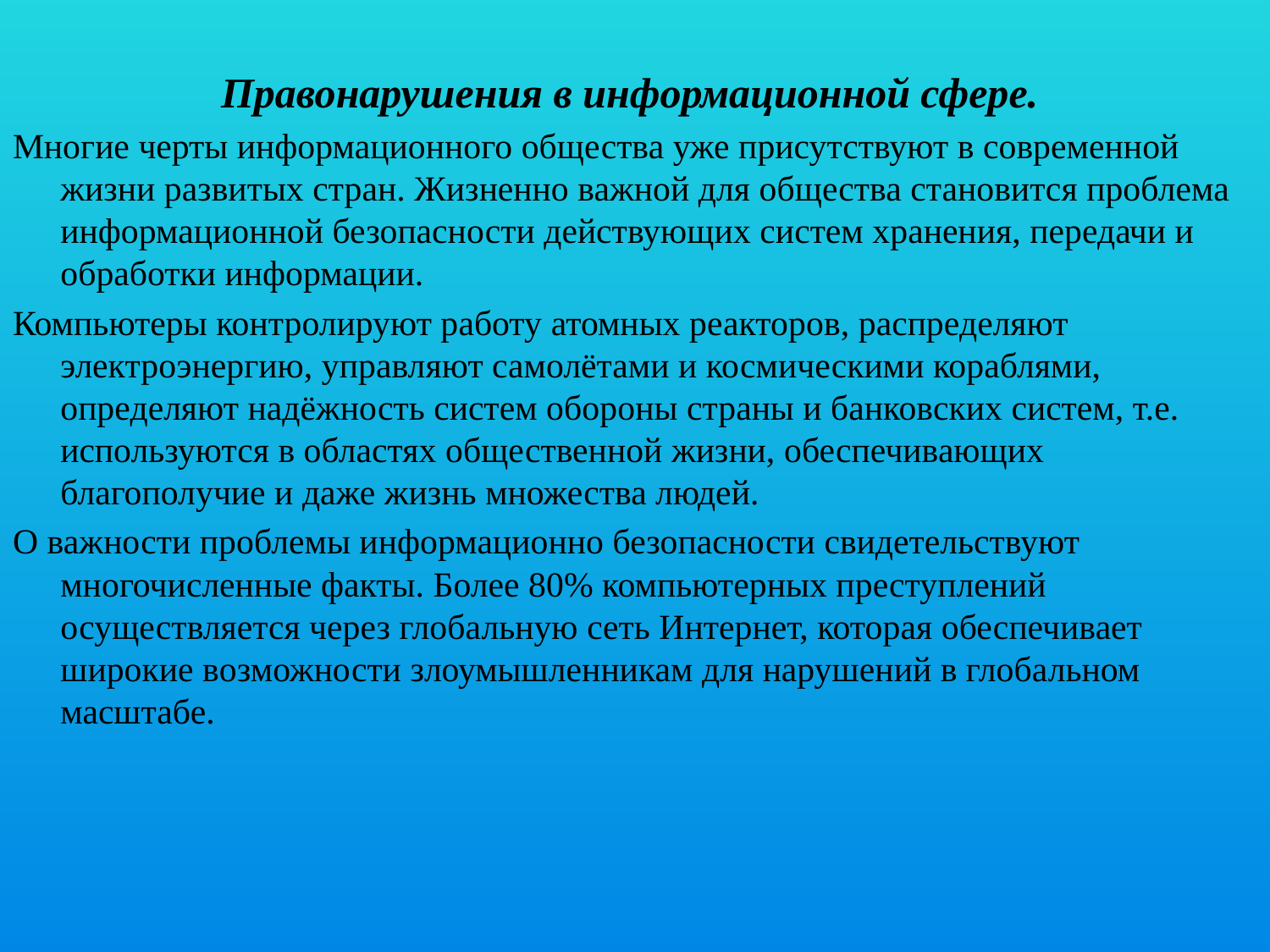

Правонарушения в информационной сфере.
Многие черты информационного общества уже присутствуют в современной жизни развитых стран. Жизненно важной для общества становится проблема информационной безопасности действующих систем хранения, передачи и обработки информации.
Компьютеры контролируют работу атомных реакторов, распределяют электроэнергию, управляют самолётами и космическими кораблями, определяют надёжность систем обороны страны и банковских систем, т.е. используются в областях общественной жизни, обеспечивающих благополучие и даже жизнь множества людей.
О важности проблемы информационно безопасности свидетельствуют многочисленные факты. Более 80% компьютерных преступлений осуществляется через глобальную сеть Интернет, которая обеспечивает широкие возможности злоумышленникам для нарушений в глобальном масштабе.